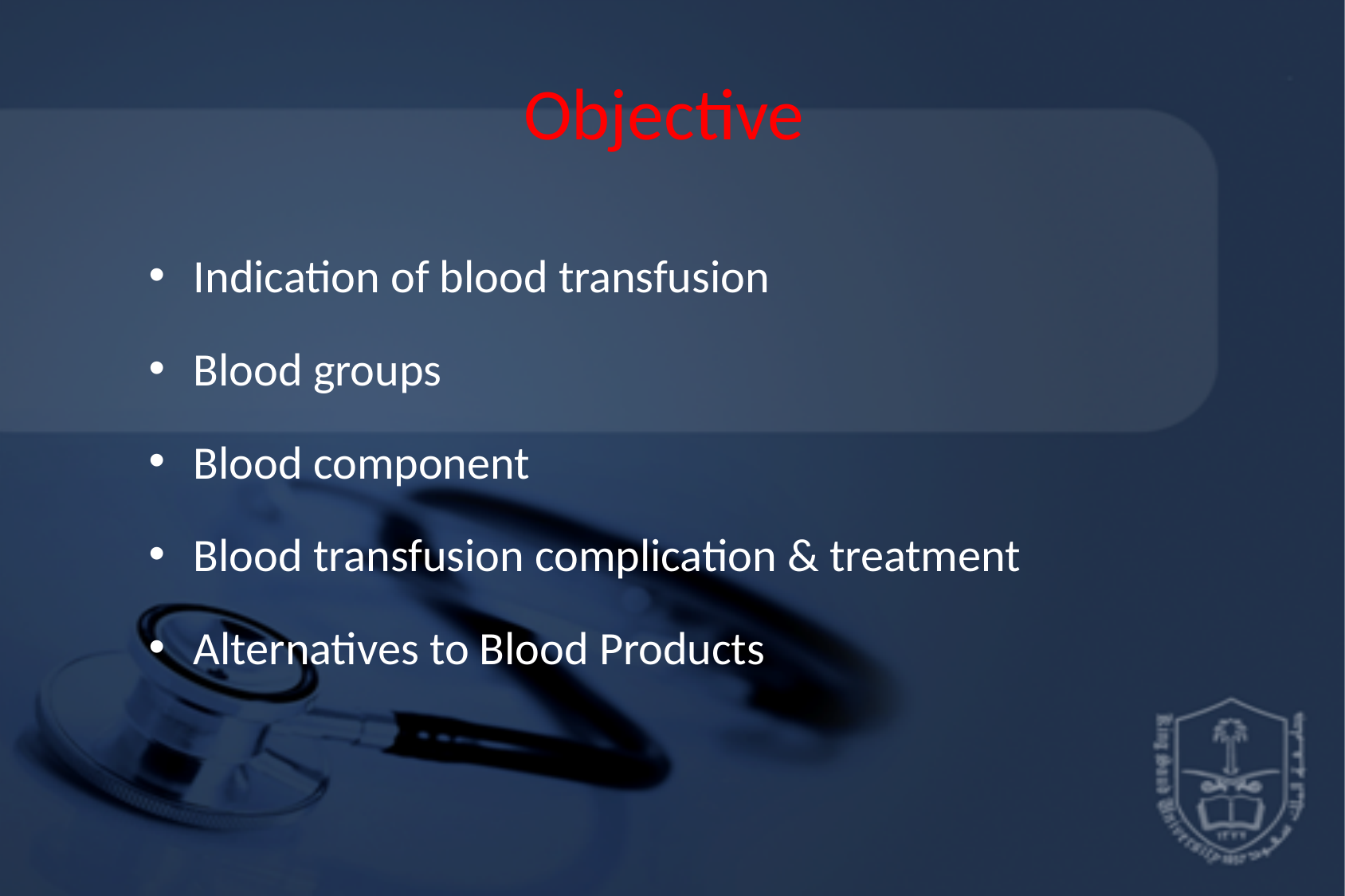

# Objective
Indication of blood transfusion
Blood groups
Blood component
Blood transfusion complication & treatment
Alternatives to Blood Products